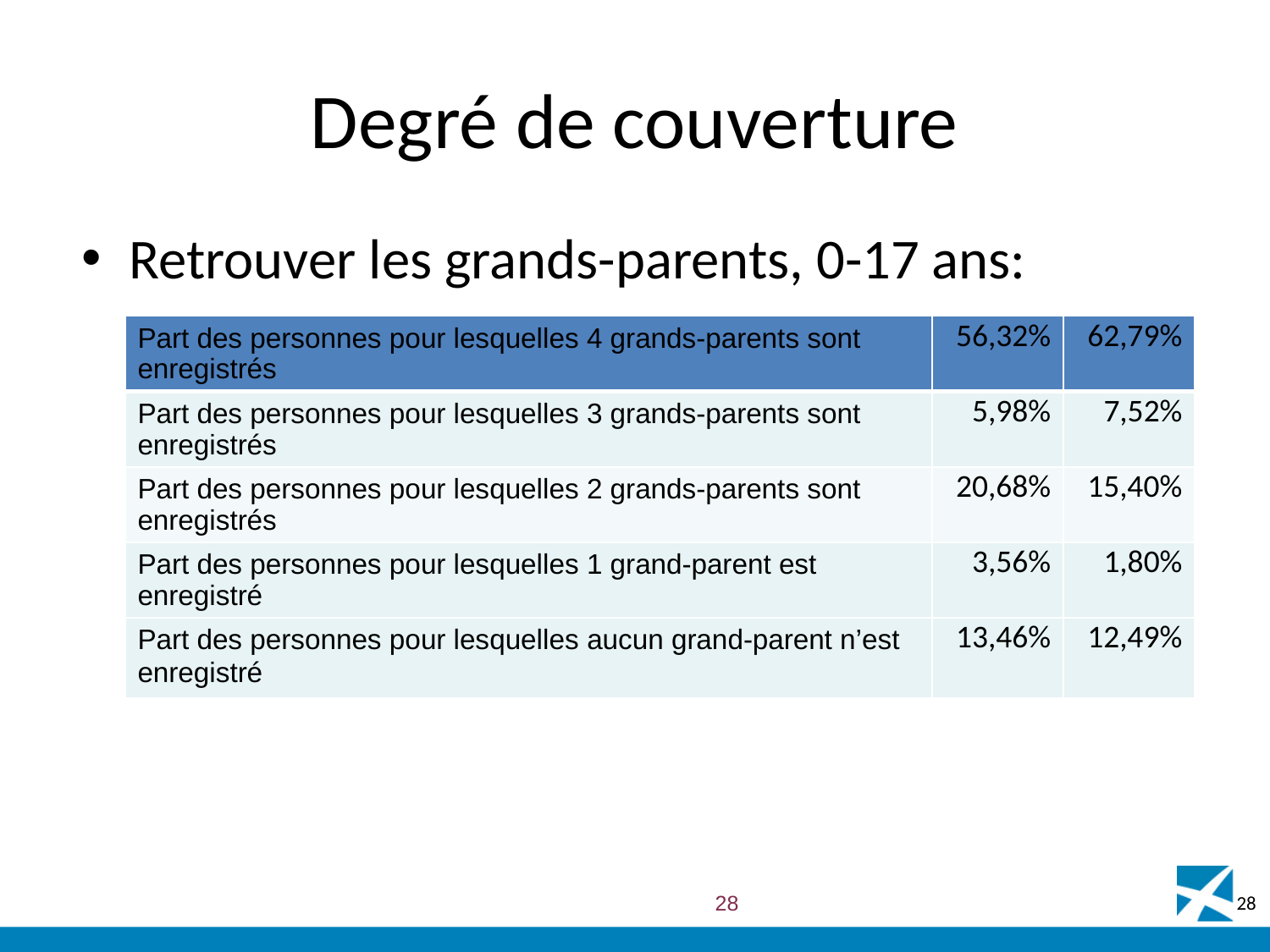

# Degré de couverture
Retrouver les grands-parents, 0-17 ans:
| Part des personnes pour lesquelles 4 grands-parents sont enregistrés | 56,32% | 62,79% |
| --- | --- | --- |
| Part des personnes pour lesquelles 3 grands-parents sont enregistrés | 5,98% | 7,52% |
| Part des personnes pour lesquelles 2 grands-parents sont enregistrés | 20,68% | 15,40% |
| Part des personnes pour lesquelles 1 grand-parent est enregistré | 3,56% | 1,80% |
| Part des personnes pour lesquelles aucun grand-parent n’est enregistré | 13,46% | 12,49% |
28